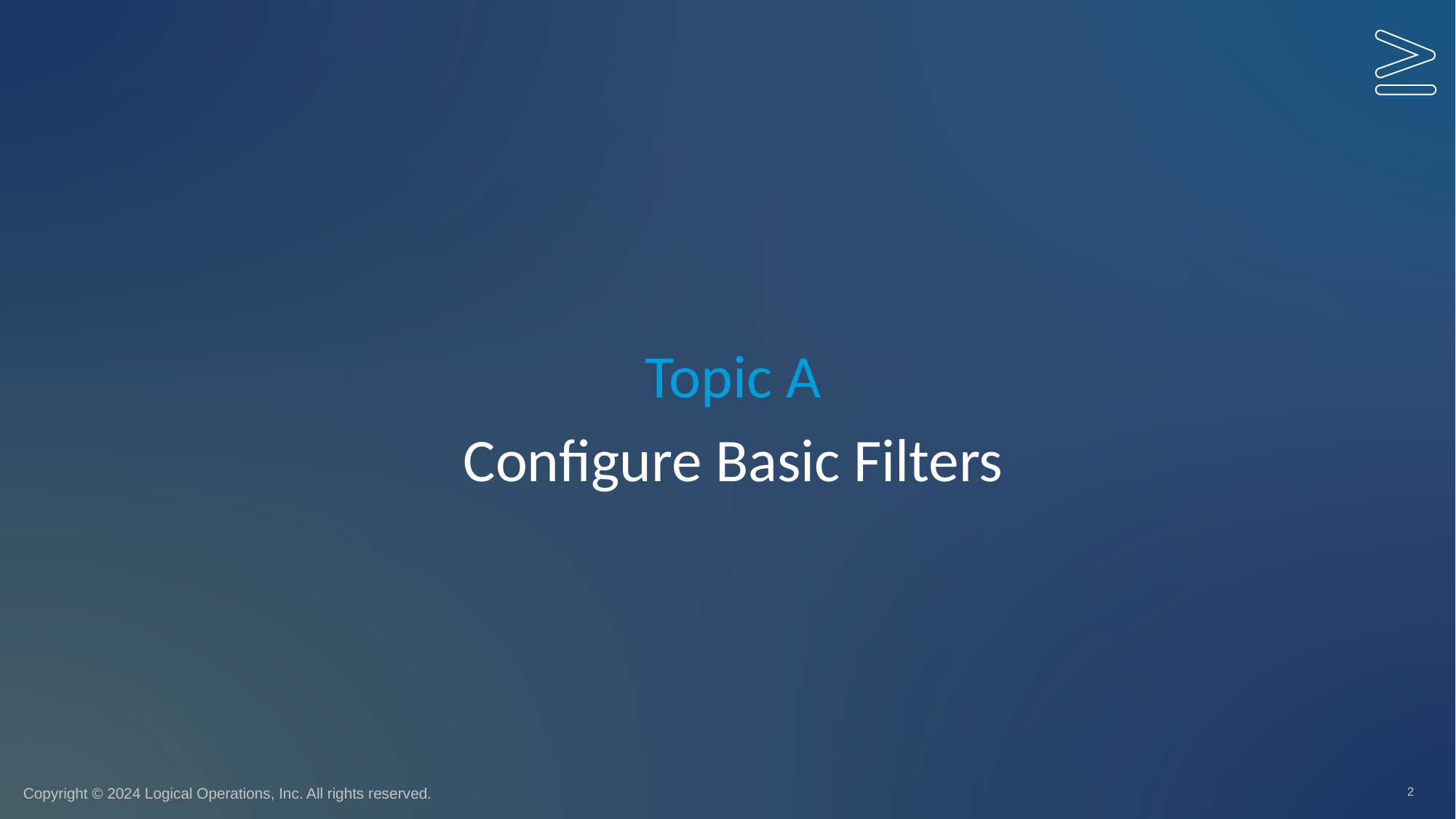

Topic A
# Configure Basic Filters
2